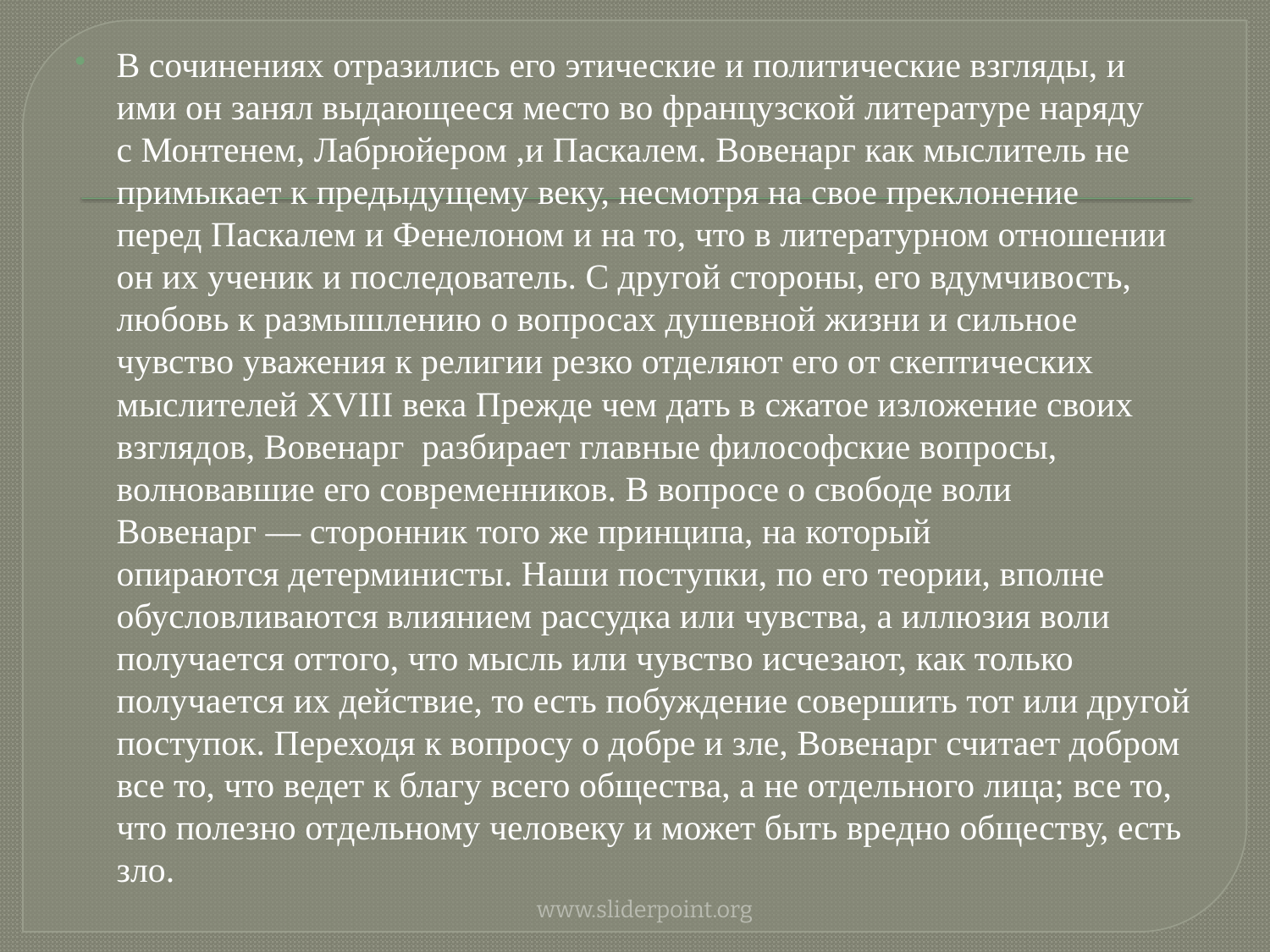

#
В сочинениях отразились его этические и политические взгляды, и ими он занял выдающееся место во французской литературе наряду с Монтенем, Лабрюйером ,и Паскалем. Вовенарг как мыслитель не примыкает к предыдущему веку, несмотря на свое преклонение перед Паскалем и Фенелоном и на то, что в литературном отношении он их ученик и последователь. С другой стороны, его вдумчивость, любовь к размышлению о вопросах душевной жизни и сильное чувство уважения к религии резко отделяют его от скептических мыслителей XVIII века Прежде чем дать в сжатое изложение своих взглядов, Вовенарг  разбирает главные философские вопросы, волновавшие его современников. В вопросе о свободе воли Вовенарг — сторонник того же принципа, на который опираются детерминисты. Наши поступки, по его теории, вполне обусловливаются влиянием рассудка или чувства, а иллюзия воли получается оттого, что мысль или чувство исчезают, как только получается их действие, то есть побуждение совершить тот или другой поступок. Переходя к вопросу о добре и зле, Вовенарг считает добром все то, что ведет к благу всего общества, а не отдельного лица; все то, что полезно отдельному человеку и может быть вредно обществу, есть зло.
www.sliderpoint.org